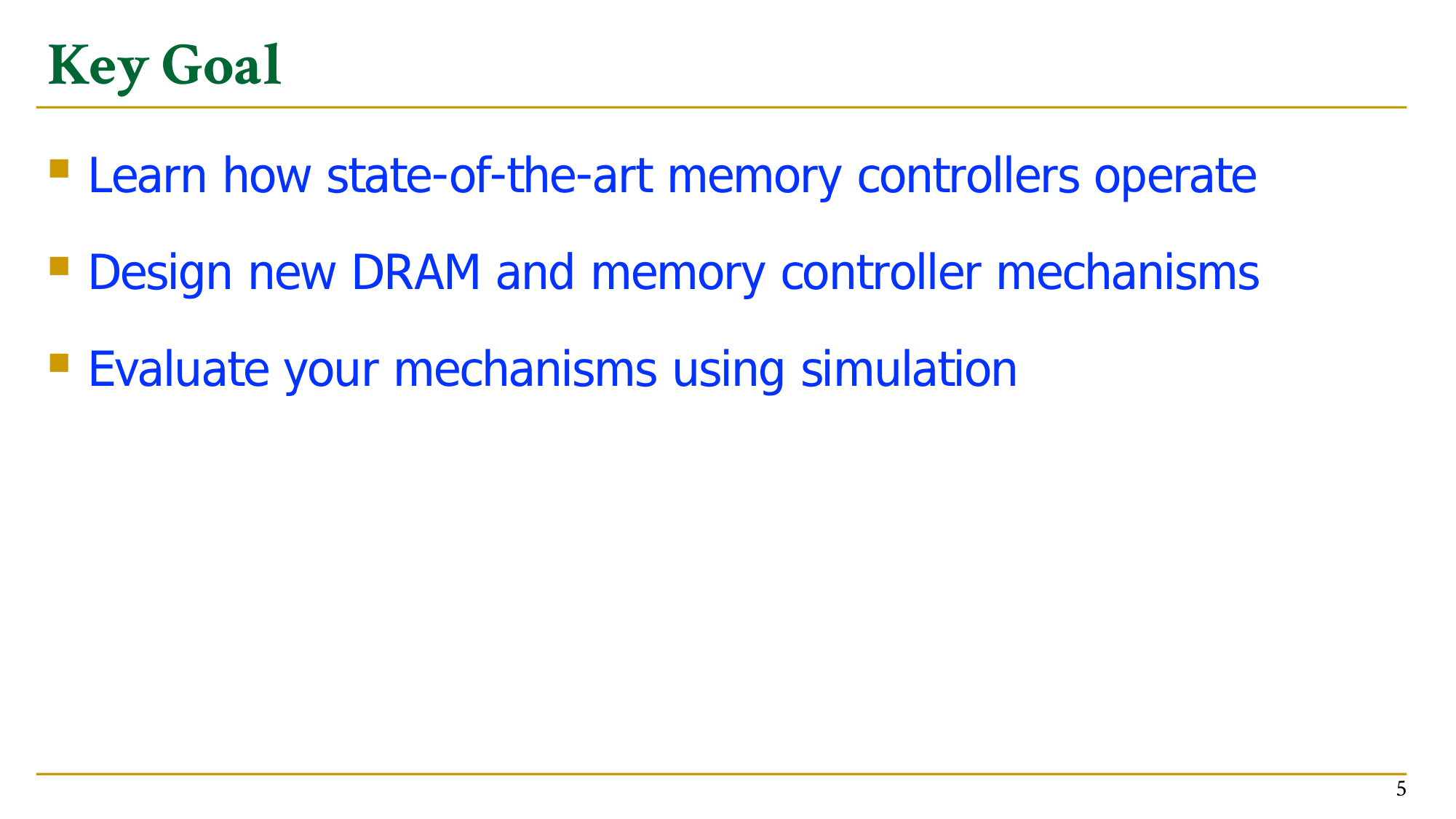

# Key Goal
Learn how state-of-the-art memory controllers operate
Design new DRAM and memory controller mechanisms
Evaluate your mechanisms using simulation
5